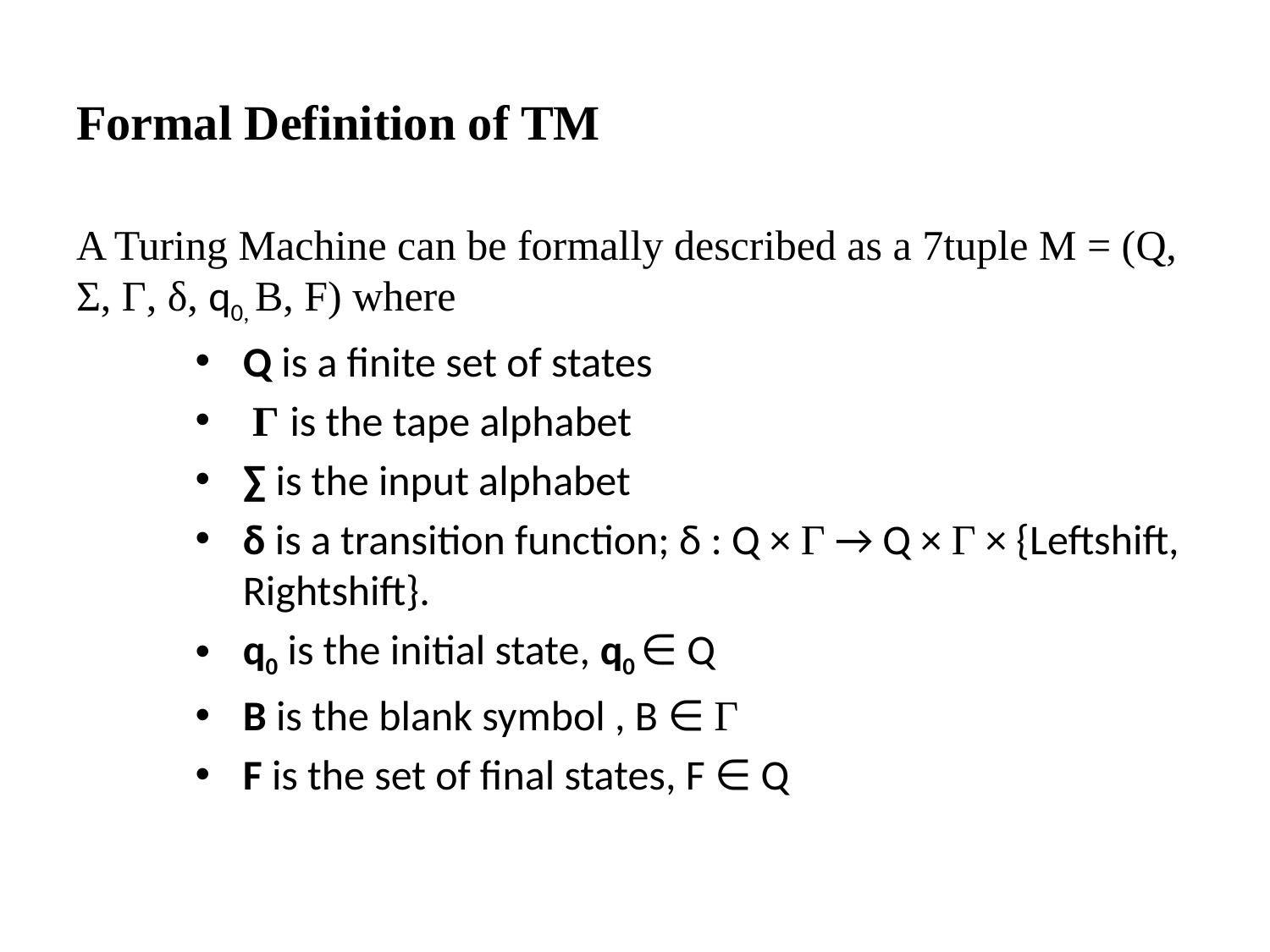

Formal Definition of TM

A Turing Machine can be formally described as a 7tuple M = (Q, Σ, Г, δ, q0, B, F) where
Q is a finite set of states
 Г is the tape alphabet
∑ is the input alphabet
δ is a transition function; δ : Q × Г → Q × Г × {Leftshift, Rightshift}.
q0 is the initial state, q0 ∈ Q
B is the blank symbol , B ∈ Г
F is the set of final states, F ∈ Q